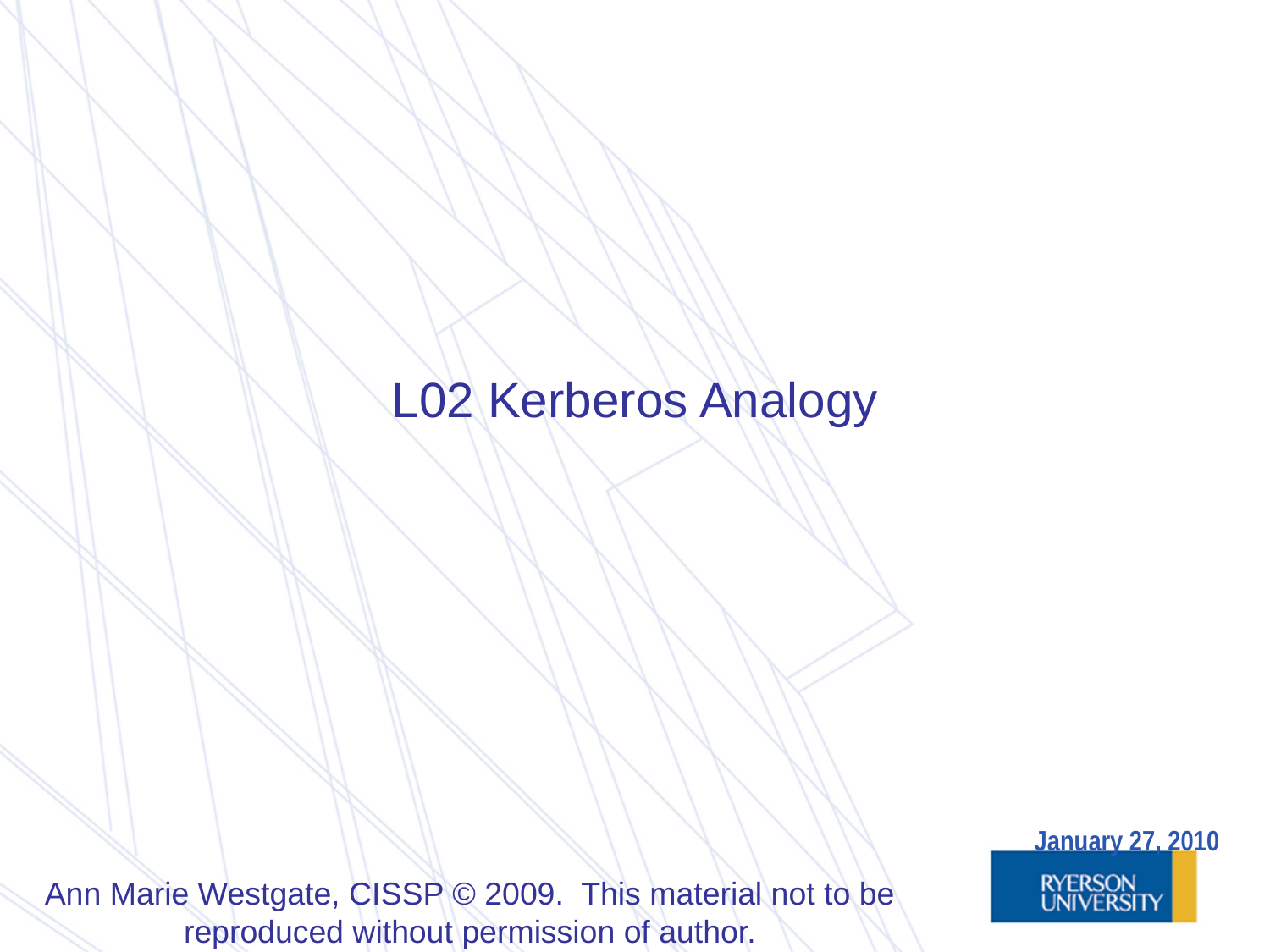

# L02 Kerberos Analogy

January 27, 2010
Ann Marie Westgate, CISSP © 2009.  This material not to be reproduced without permission of author.